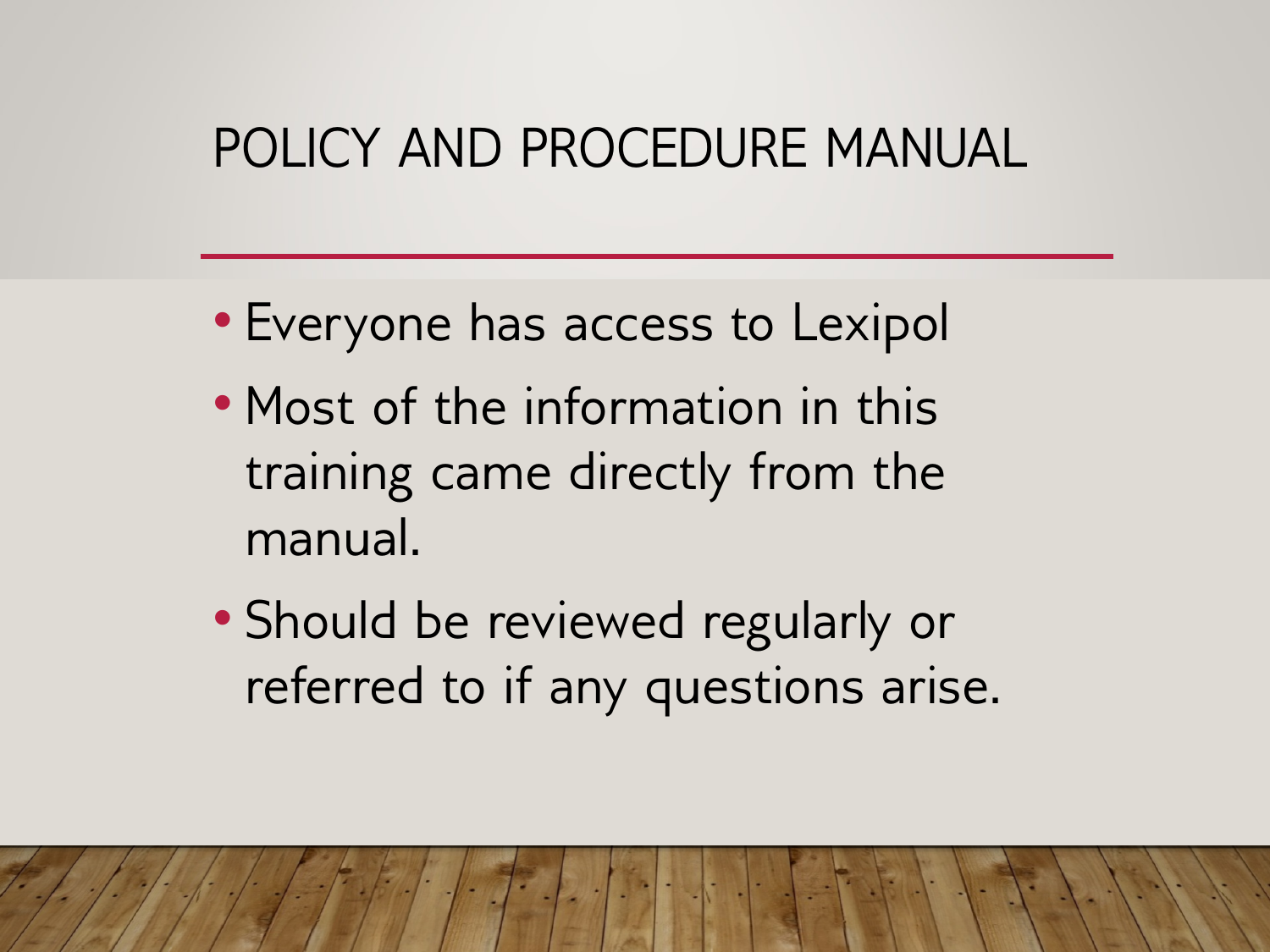

# POLICY AND PROCEDURE MANUAL
Everyone has access to Lexipol
Most of the information in this training came directly from the manual.
Should be reviewed regularly or referred to if any questions arise.